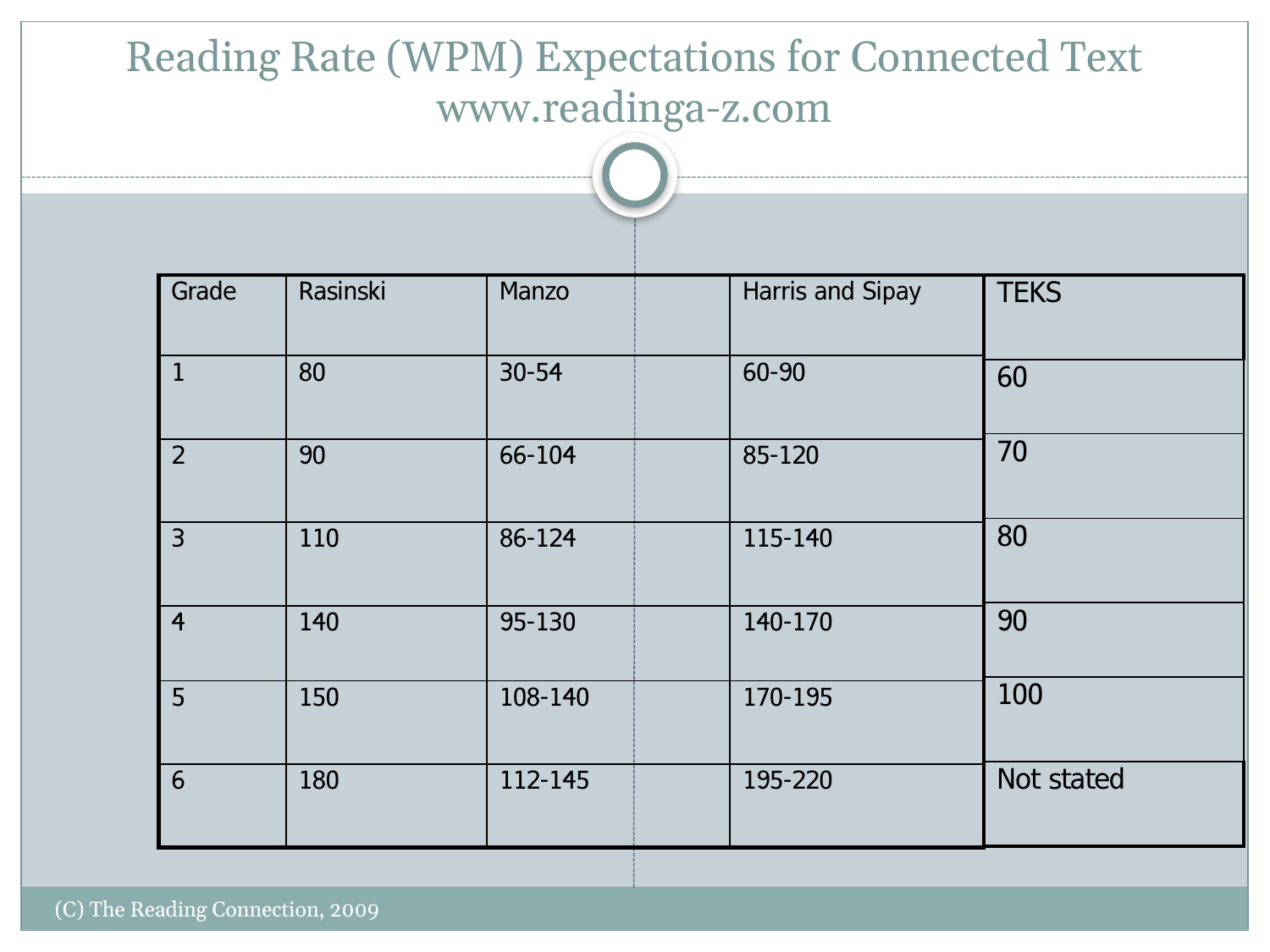

# Reading Rate (WPM) Expectations for Connected Text www.readinga-z.com
| Grade | Rasinski | Manzo | Harris and Sipay |
| --- | --- | --- | --- |
| 1 | 80 | 30-54 | 60-90 |
| 2 | 90 | 66-104 | 85-120 |
| 3 | 110 | 86-124 | 115-140 |
| 4 | 140 | 95-130 | 140-170 |
| 5 | 150 | 108-140 | 170-195 |
| 6 | 180 | 112-145 | 195-220 |
| TEKS |
| --- |
| 60 |
| 70 |
| 80 |
| 90 |
| 100 |
| Not stated |
(C) The Reading Connection, 2009